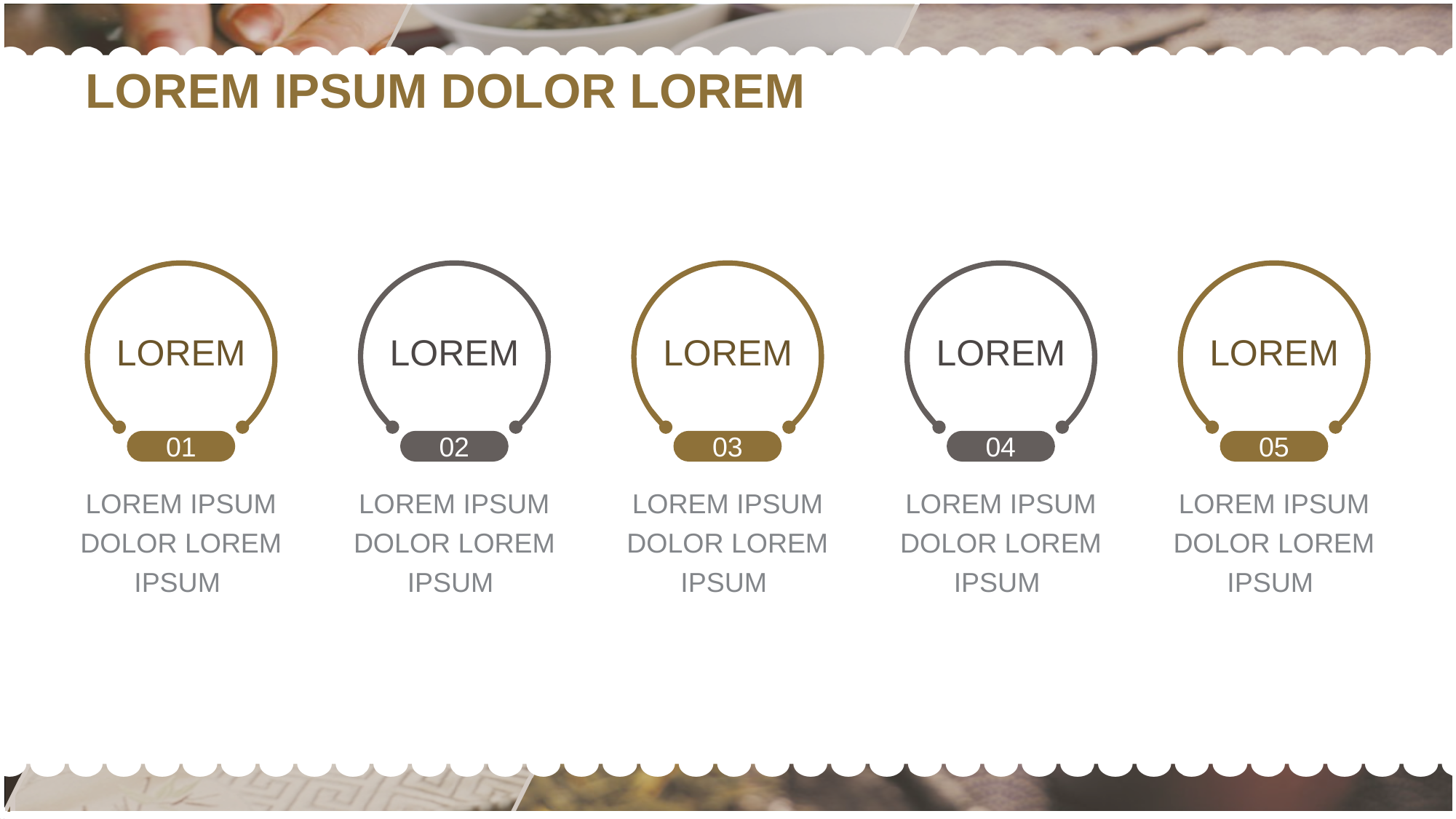

LOREM IPSUM DOLOR LOREM
LOREM
LOREM
LOREM
LOREM
LOREM
01
02
03
04
05
LOREM IPSUM DOLOR LOREM IPSUM
LOREM IPSUM DOLOR LOREM IPSUM
LOREM IPSUM DOLOR LOREM IPSUM
LOREM IPSUM DOLOR LOREM IPSUM
LOREM IPSUM DOLOR LOREM IPSUM